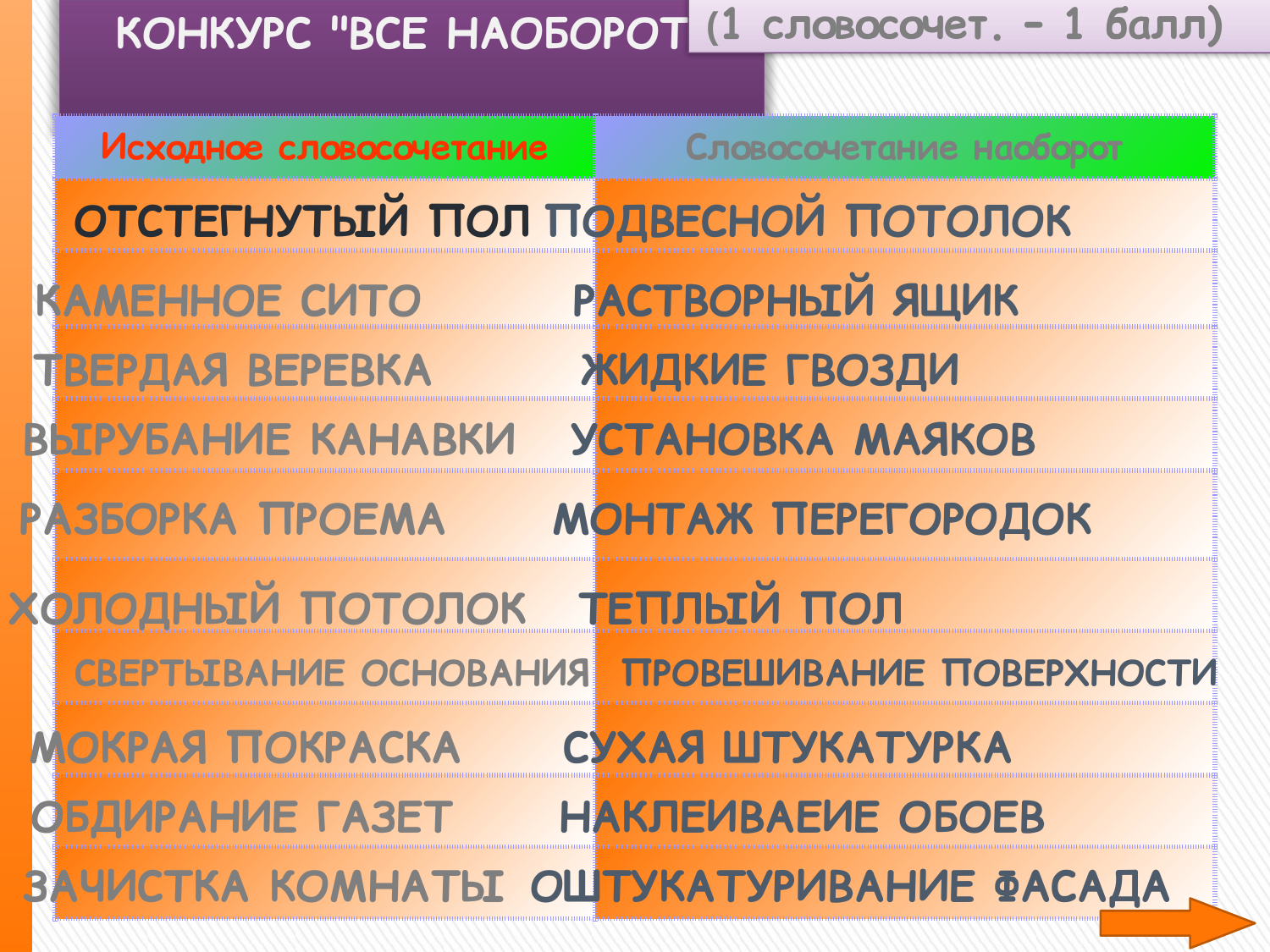

Конкурс "все наоборот"
(1 словосочет. – 1 балл)
| Исходное словосочетание | Словосочетание наоборот |
| --- | --- |
|  |  |
|  |  |
|  |  |
|  |  |
|  |  |
|  |  |
|  |  |
|  |  |
|  |  |
|  |  |
отстегнутый ПОЛ
ПОДВЕСНОЙ ПОТОЛОК
Каменное СИТО
РАСТВОРНЫЙ ЯЩИК
ТВЕРДАЯ ВЕРЕВКА
ЖИДКИЕ ГВОЗДИ
вырубание канавки
УСТАНОВКА МАЯКОВ
Разборка ПРОЕМА
МОНТАЖ ПЕРЕГОРОДОК
ХОЛОДНЫЙ ПОТОЛОК
ТЕПЛЫЙ ПОЛ
СВЕРТЫВАНИЕ ОСНОВАНИЯ
ПРОВЕШИВАНИЕ ПОВЕРХНОСТИ
МОКРАЯ ПОКРАСКА
СУХАЯ ШТУКАТУРКА
ОБДИРАНИЕ ГАЗЕТ
НАКЛЕИВАЕИЕ ОБОЕВ
ЗАЧИСТКА КОМНАТЫ
ОШТУКАТУРИВАНИЕ ФАСАДА